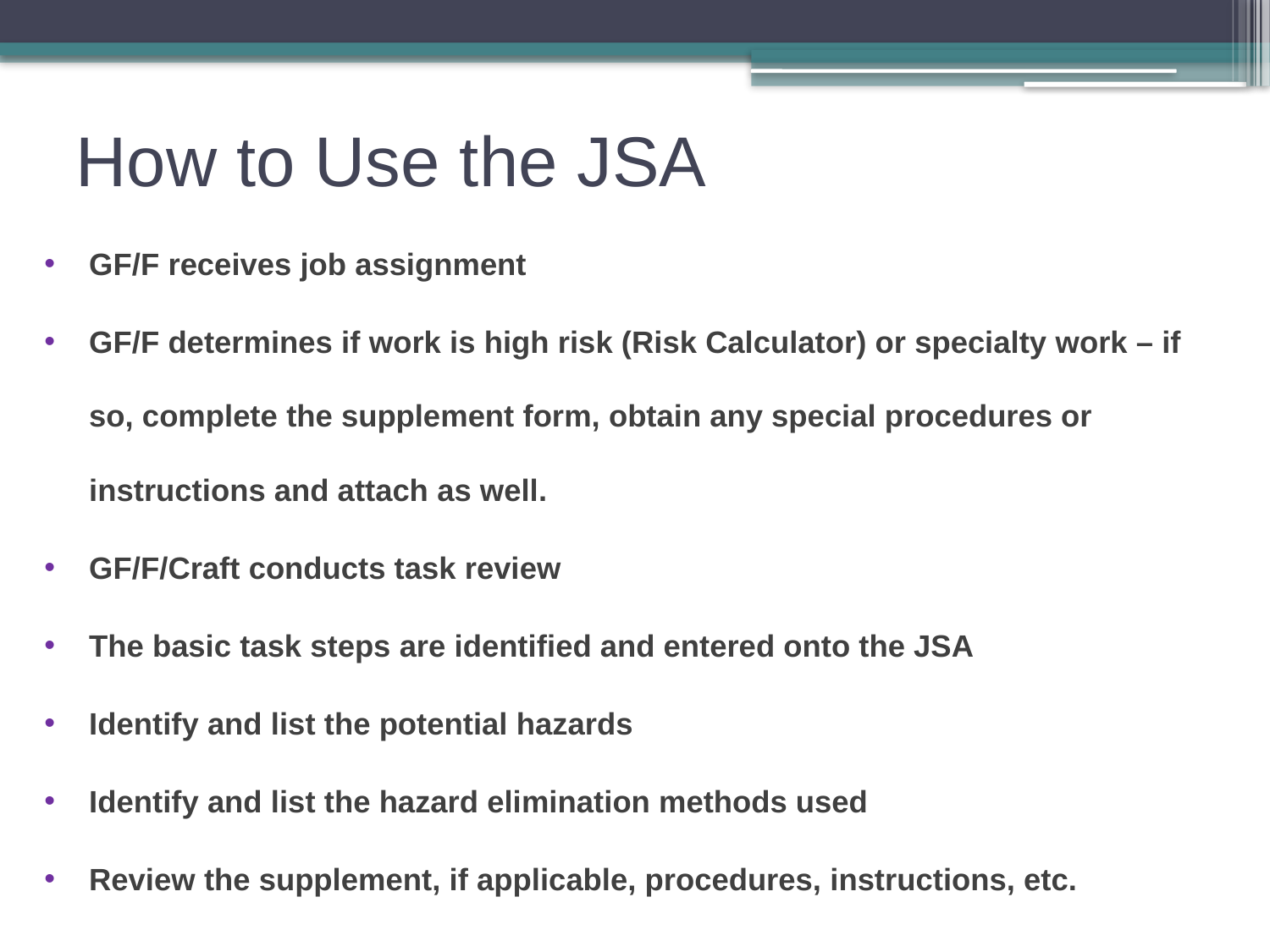

# How to Use the JSA
GF/F receives job assignment
GF/F determines if work is high risk (Risk Calculator) or specialty work – if so, complete the supplement form, obtain any special procedures or instructions and attach as well.
GF/F/Craft conducts task review
The basic task steps are identified and entered onto the JSA
Identify and list the potential hazards
Identify and list the hazard elimination methods used
Review the supplement, if applicable, procedures, instructions, etc.